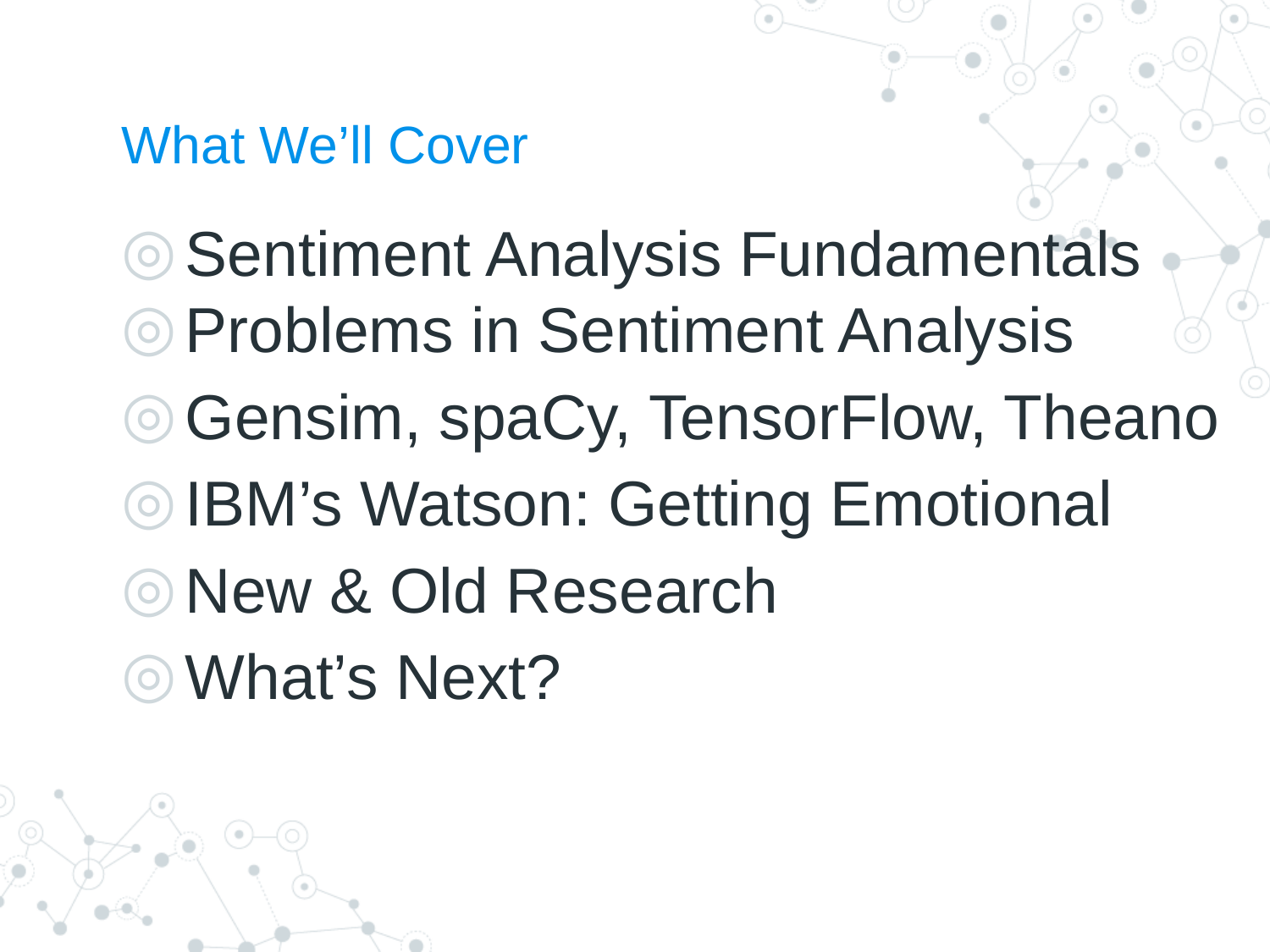

# What We’ll Cover
Sentiment Analysis Fundamentals
Problems in Sentiment Analysis
Gensim, spaCy, TensorFlow, Theano
IBM’s Watson: Getting Emotional
New & Old Research
What’s Next?